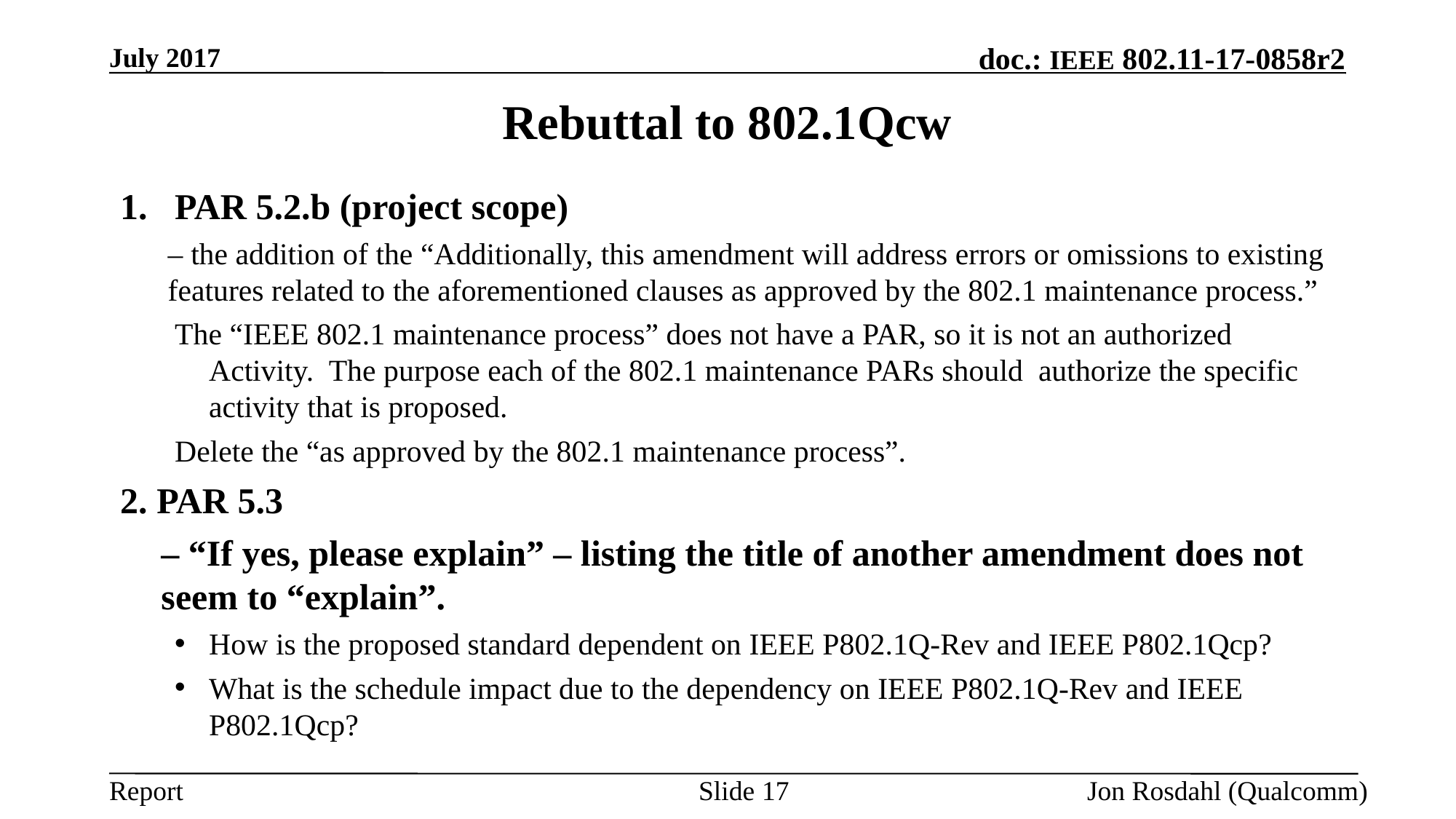

July 2017
# Rebuttal to 802.1Qcw
PAR 5.2.b (project scope)
– the addition of the “Additionally, this amendment will address errors or omissions to existing features related to the aforementioned clauses as approved by the 802.1 maintenance process.”
The “IEEE 802.1 maintenance process” does not have a PAR, so it is not an authorized Activity.  The purpose each of the 802.1 maintenance PARs should  authorize the specific activity that is proposed.
Delete the “as approved by the 802.1 maintenance process”.
2. PAR 5.3
	– “If yes, please explain” – listing the title of another amendment does not seem to “explain”.
How is the proposed standard dependent on IEEE P802.1Q-Rev and IEEE P802.1Qcp?
What is the schedule impact due to the dependency on IEEE P802.1Q-Rev and IEEE P802.1Qcp?
Slide 17
Jon Rosdahl (Qualcomm)